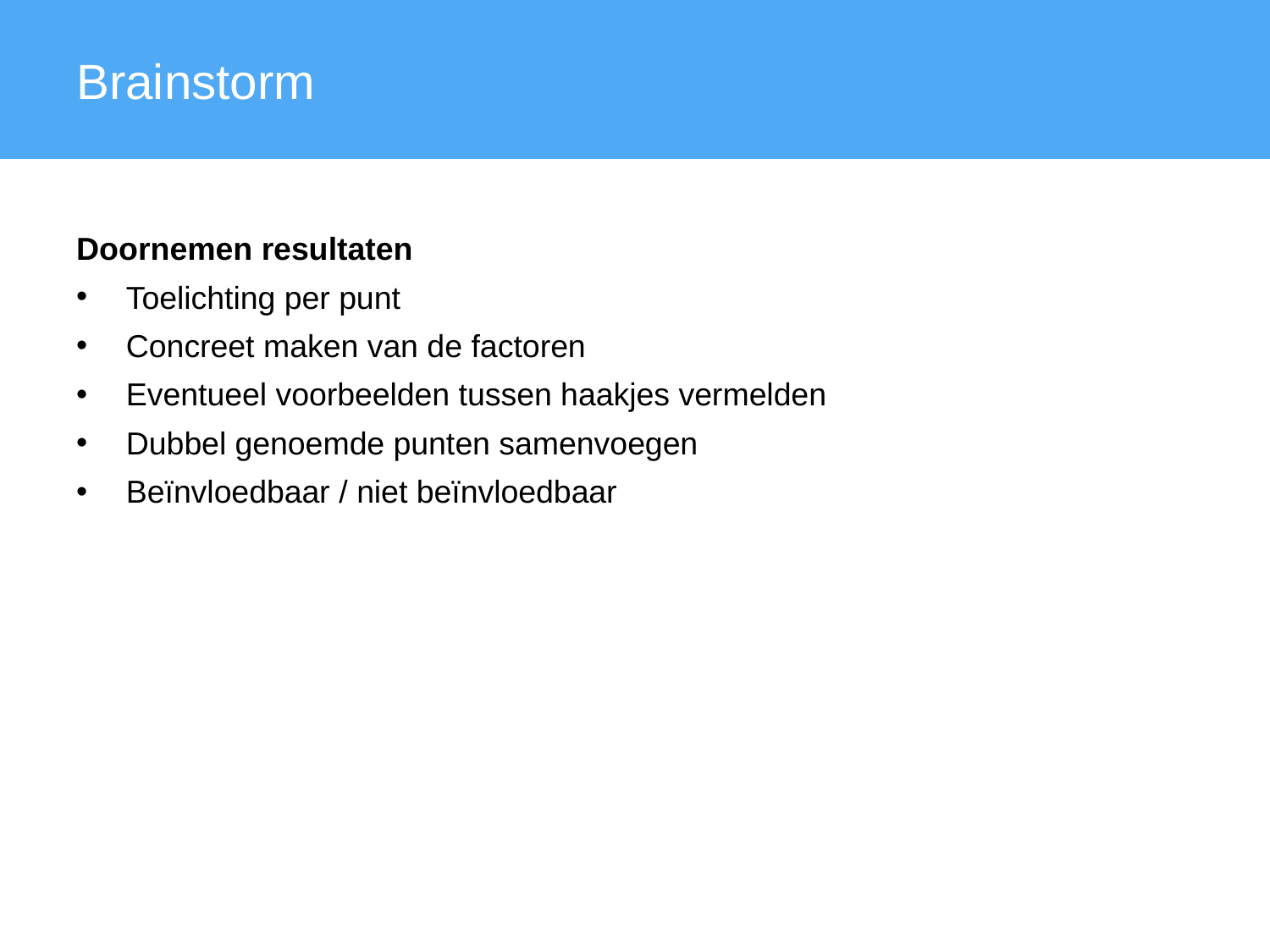

Brainstorm
Doornemen resultaten
Toelichting per punt
Concreet maken van de factoren
Eventueel voorbeelden tussen haakjes vermelden
Dubbel genoemde punten samenvoegen
Beïnvloedbaar / niet beïnvloedbaar